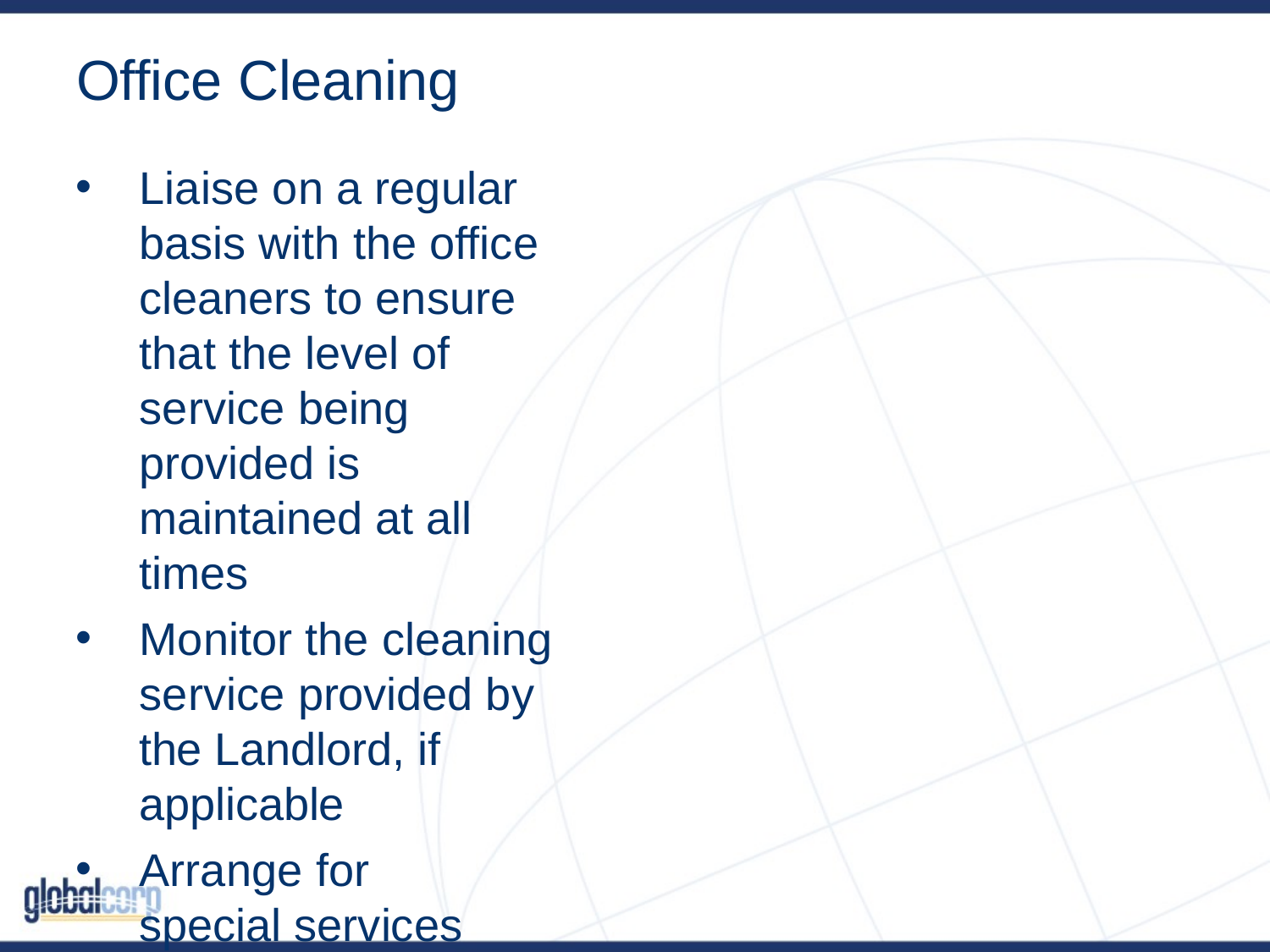

# Office Cleaning
Liaise on a regular basis with the office cleaners to ensure that the level of service being provided is maintained at all times
Monitor the cleaning service provided by the Landlord, if applicable
Arrange for special services for items outside of contract